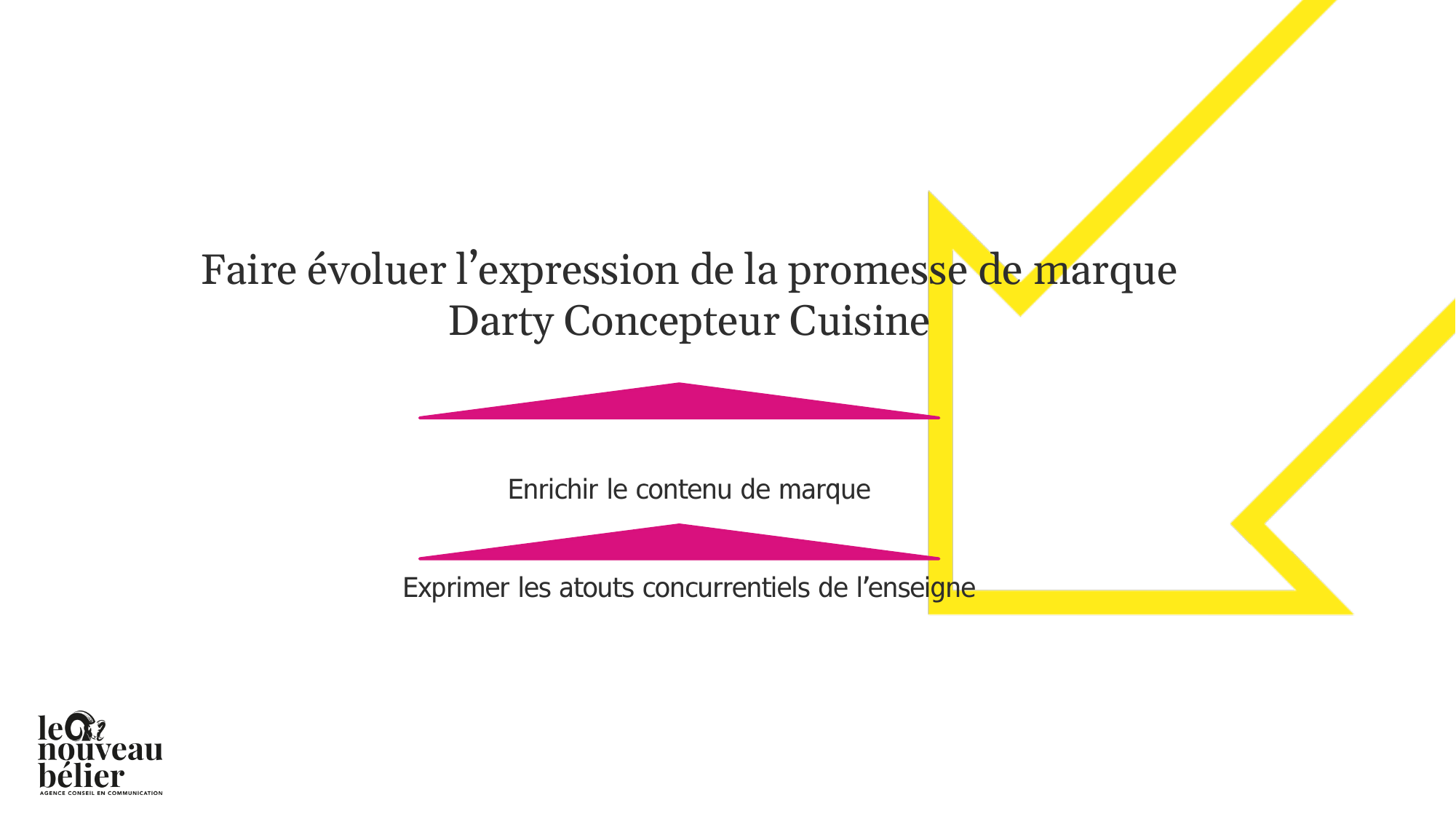

Faire évoluer l’expression de la promesse de marque
Darty Concepteur Cuisine

Enrichir le contenu de marque

Exprimer les atouts concurrentiels de l’enseigne